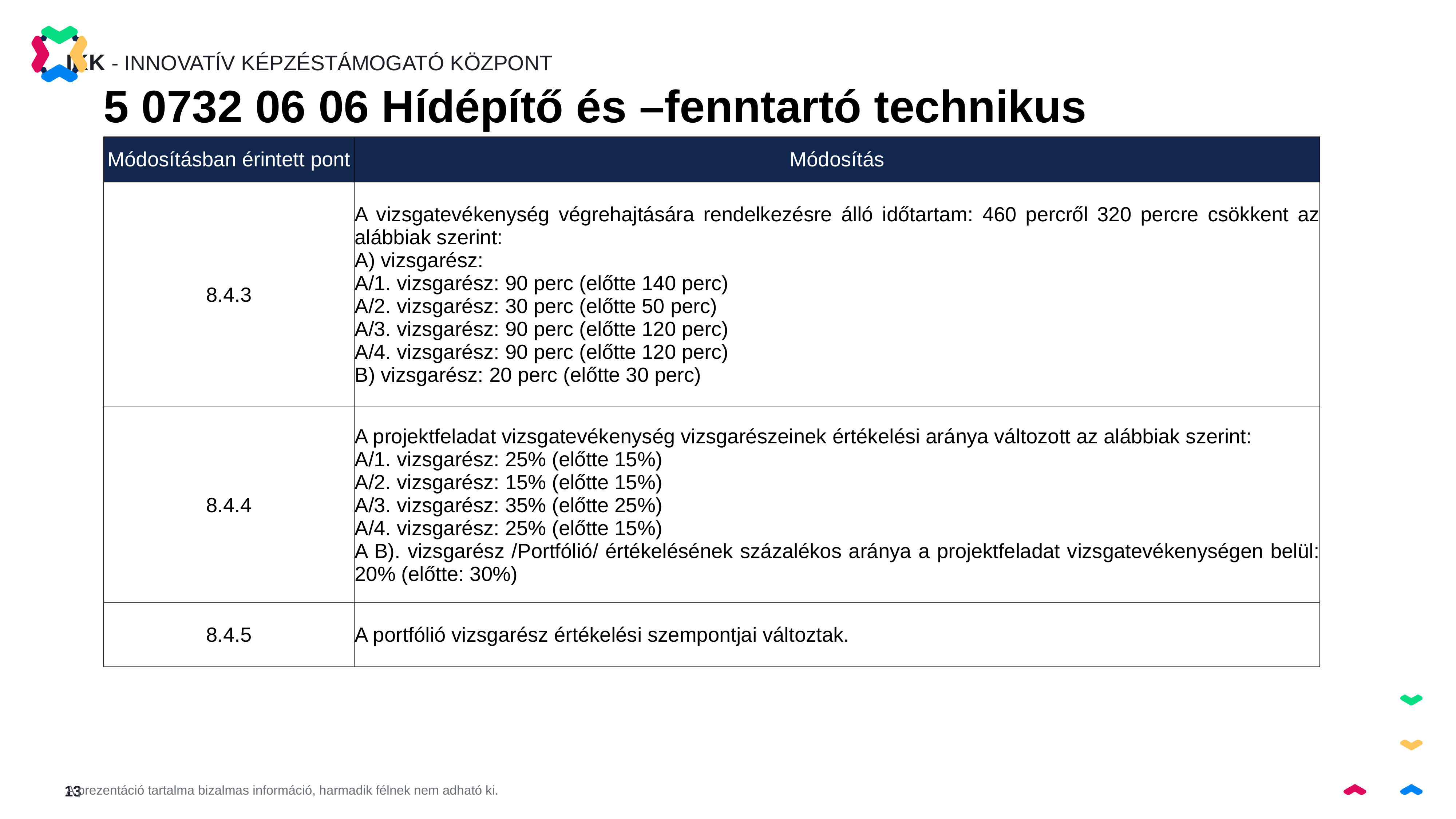

5 0732 06 06 Hídépítő és –fenntartó technikus

| Módosításban érintett pont | Módosítás |
| --- | --- |
| 8.4.3 | A vizsgatevékenység végrehajtására rendelkezésre álló időtartam: 460 percről 320 percre csökkent az alábbiak szerint: A) vizsgarész: A/1. vizsgarész: 90 perc (előtte 140 perc) A/2. vizsgarész: 30 perc (előtte 50 perc) A/3. vizsgarész: 90 perc (előtte 120 perc) A/4. vizsgarész: 90 perc (előtte 120 perc) B) vizsgarész: 20 perc (előtte 30 perc) |
| 8.4.4 | A projektfeladat vizsgatevékenység vizsgarészeinek értékelési aránya változott az alábbiak szerint: A/1. vizsgarész: 25% (előtte 15%) A/2. vizsgarész: 15% (előtte 15%) A/3. vizsgarész: 35% (előtte 25%) A/4. vizsgarész: 25% (előtte 15%) A B). vizsgarész /Portfólió/ értékelésének százalékos aránya a projektfeladat vizsgatevékenységen belül: 20% (előtte: 30%) |
| 8.4.5 | A portfólió vizsgarész értékelési szempontjai változtak. |